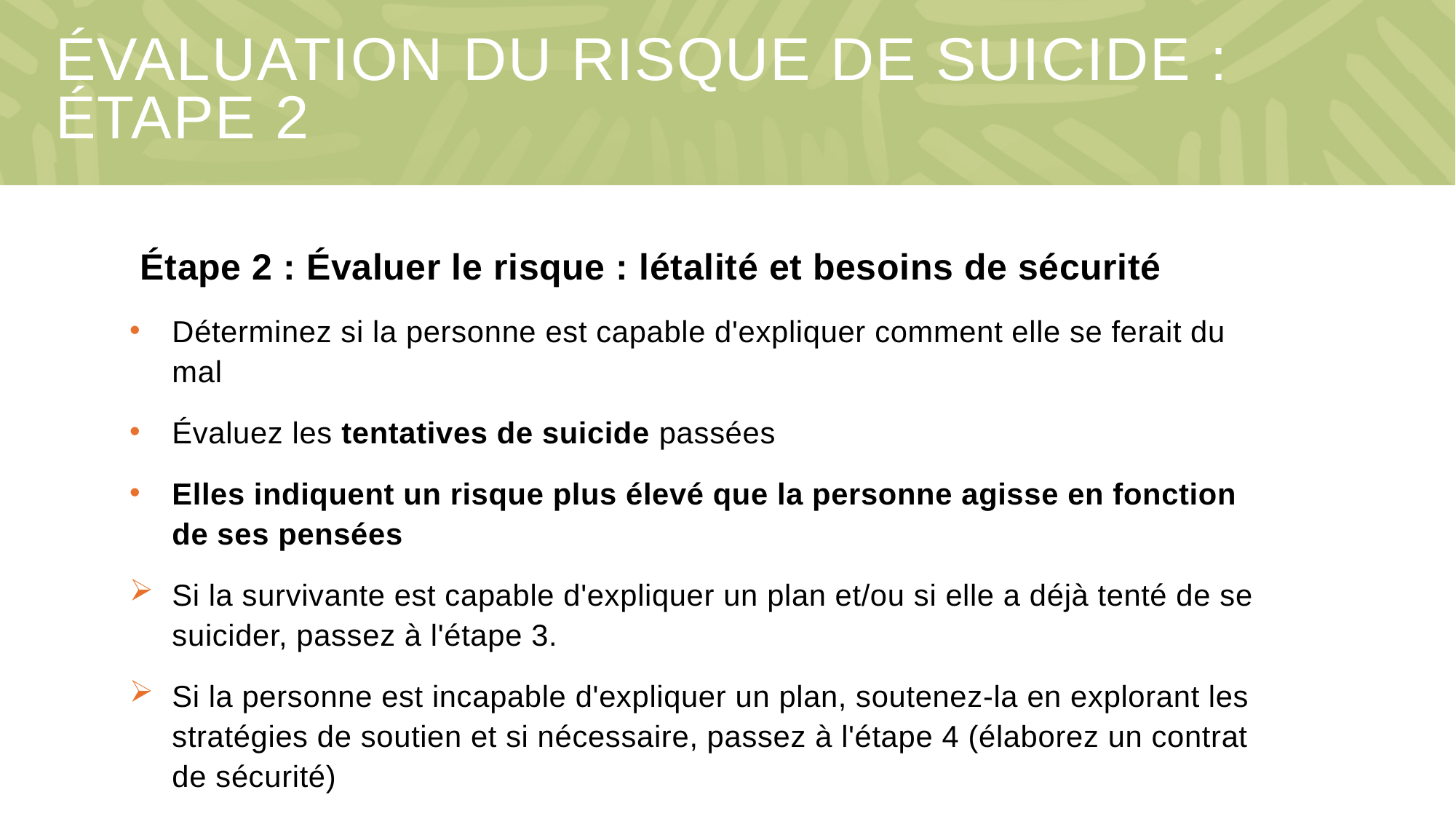

# Évaluation du risque de suicide : étape 2
Étape 2 : Évaluer le risque : létalité et besoins de sécurité
Déterminez si la personne est capable d'expliquer comment elle se ferait du mal
Évaluez les tentatives de suicide passées
Elles indiquent un risque plus élevé que la personne agisse en fonction de ses pensées
Si la survivante est capable d'expliquer un plan et/ou si elle a déjà tenté de se suicider, passez à l'étape 3.
Si la personne est incapable d'expliquer un plan, soutenez-la en explorant les stratégies de soutien et si nécessaire, passez à l'étape 4 (élaborez un contrat de sécurité)